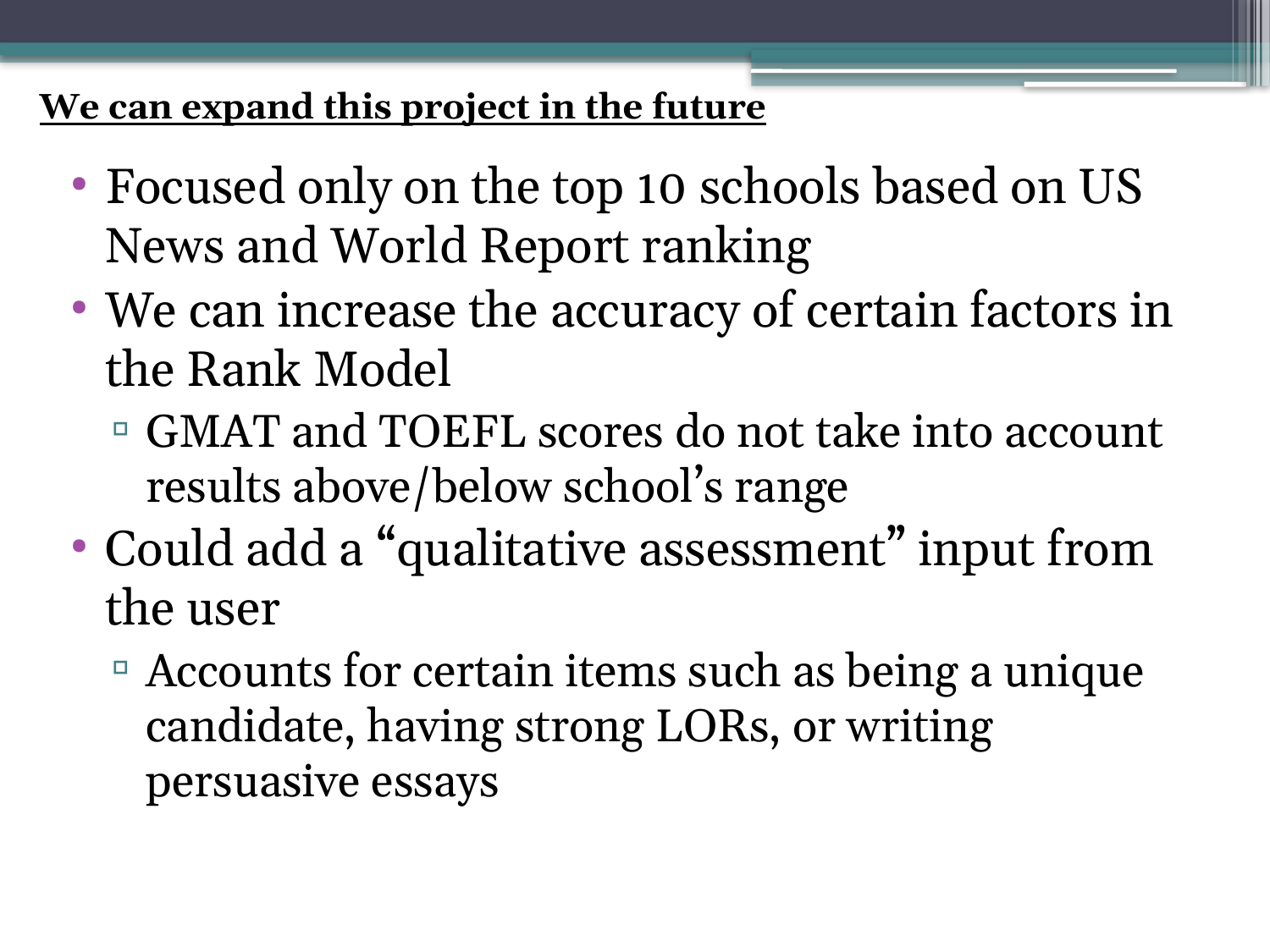

We can expand this project in the future
Focused only on the top 10 schools based on US News and World Report ranking
We can increase the accuracy of certain factors in the Rank Model
GMAT and TOEFL scores do not take into account results above/below school’s range
Could add a “qualitative assessment” input from the user
Accounts for certain items such as being a unique candidate, having strong LORs, or writing persuasive essays